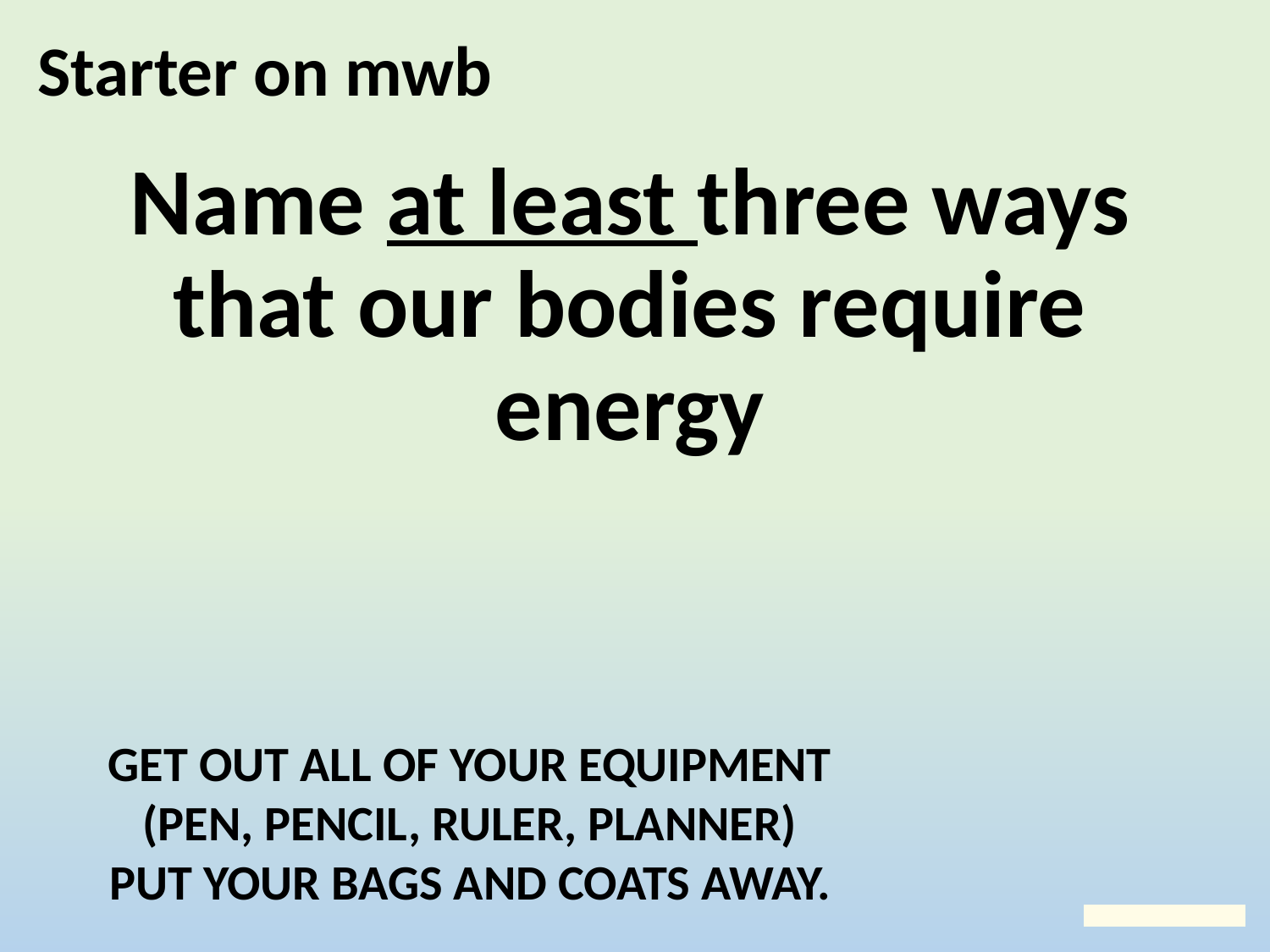

# Starter on mwb
Name at least three ways that our bodies require energy
GET OUT ALL OF YOUR EQUIPMENT
(PEN, PENCIL, RULER, PLANNER)
PUT YOUR BAGS AND COATS AWAY.